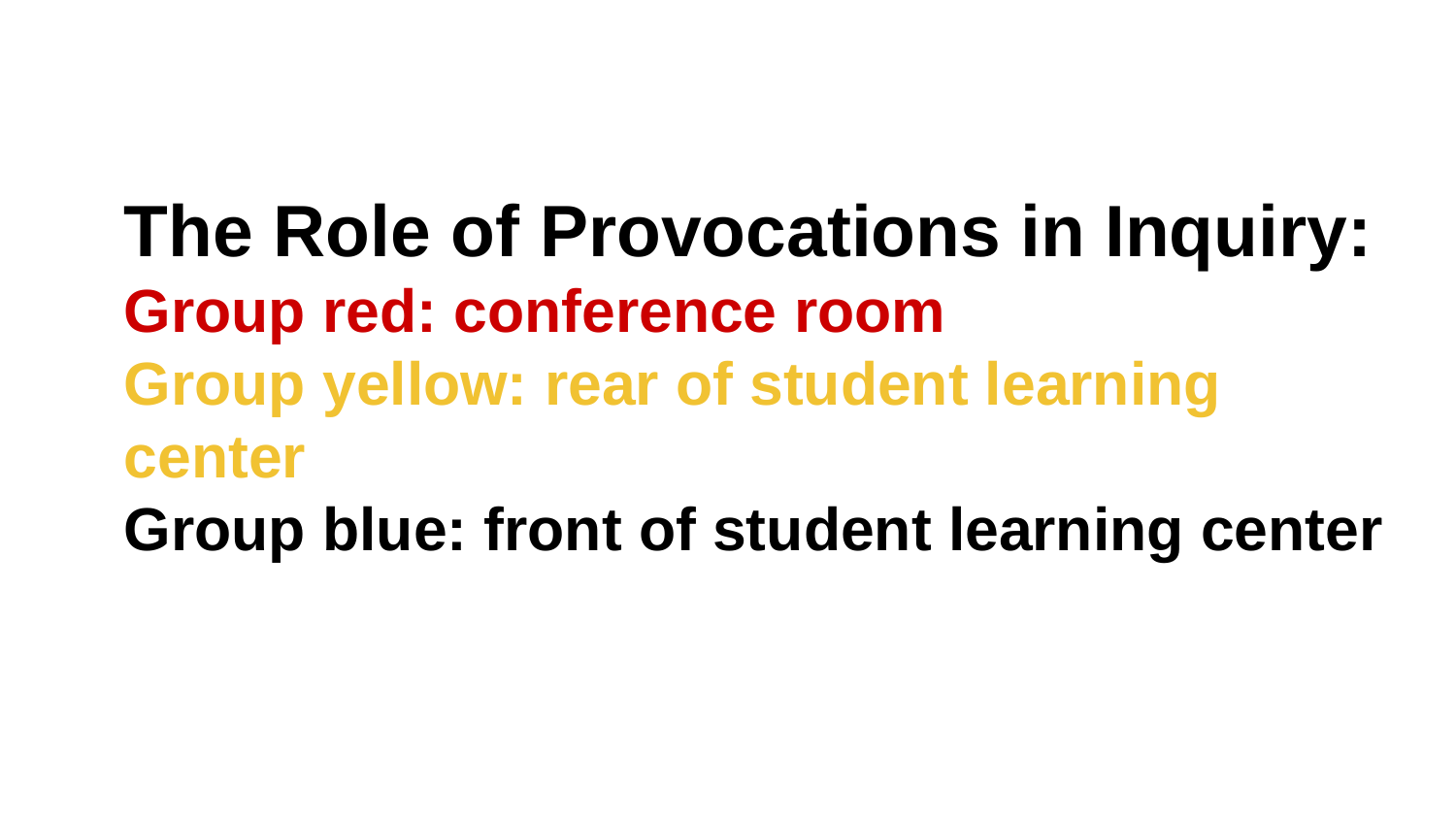

# The Role of Provocations in Inquiry:
Group red: conference room
Group yellow: rear of student learning center
Group blue: front of student learning center